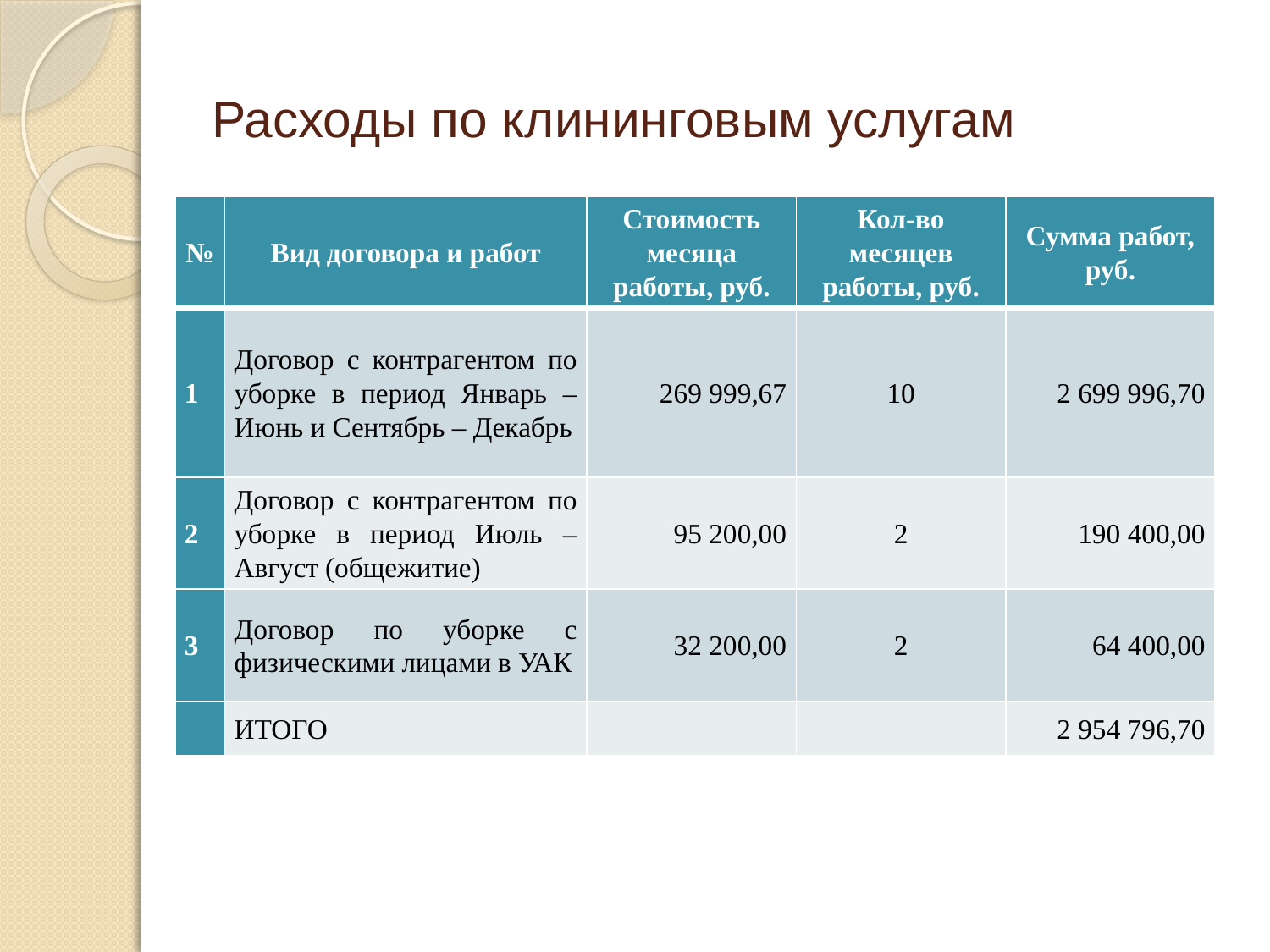

# Расходы по клининговым услугам
| № | Вид договора и работ | Стоимость месяца работы, руб. | Кол-во месяцев работы, руб. | Сумма работ, руб. |
| --- | --- | --- | --- | --- |
| 1 | Договор с контрагентом по уборке в период Январь – Июнь и Сентябрь – Декабрь | 269 999,67 | 10 | 2 699 996,70 |
| 2 | Договор с контрагентом по уборке в период Июль – Август (общежитие) | 95 200,00 | 2 | 190 400,00 |
| 3 | Договор по уборке с физическими лицами в УАК | 32 200,00 | 2 | 64 400,00 |
|  | ИТОГО |  |  | 2 954 796,70 |